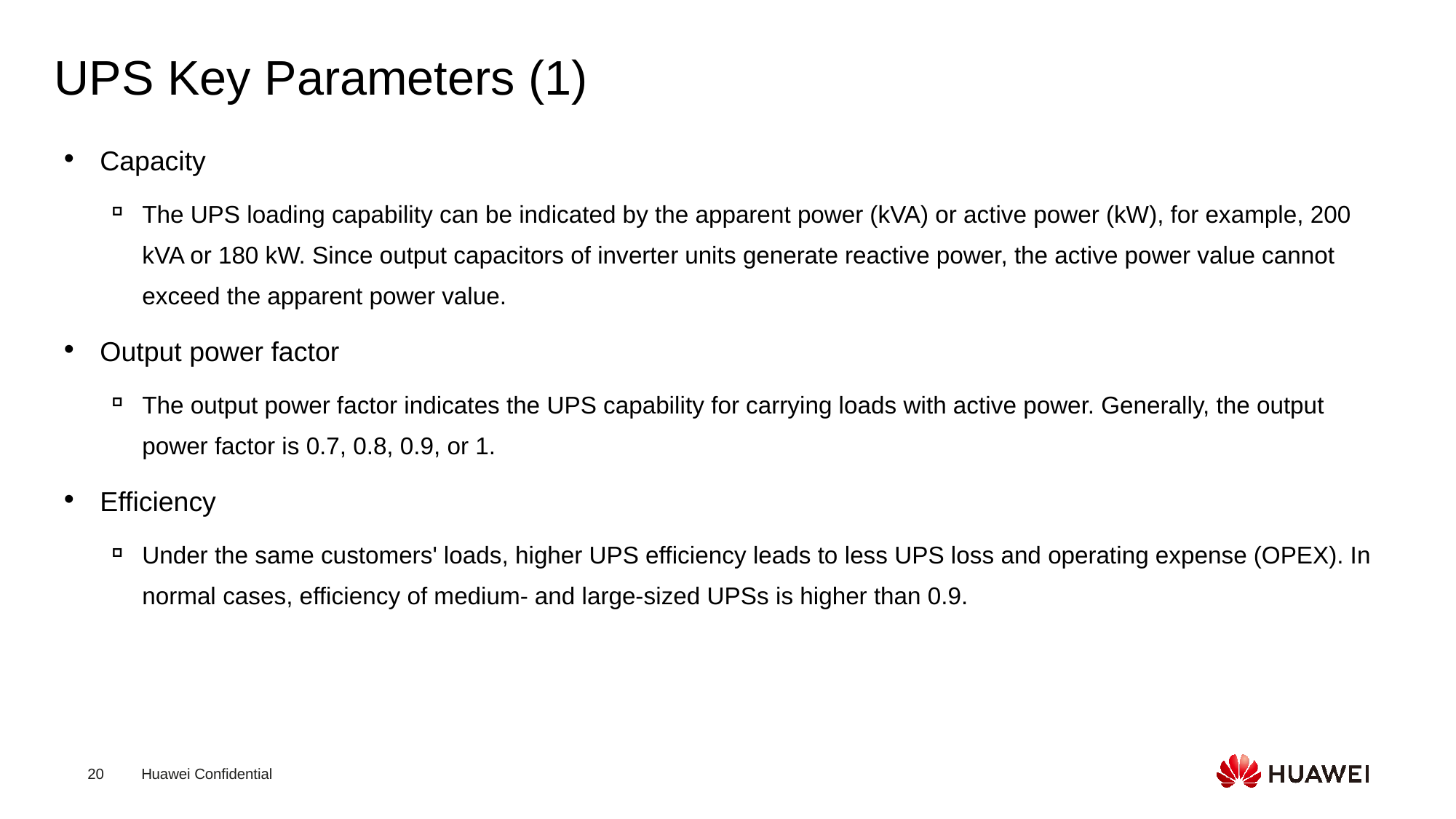

# UPS Key Parameters (1)
Capacity
The UPS loading capability can be indicated by the apparent power (kVA) or active power (kW), for example, 200 kVA or 180 kW. Since output capacitors of inverter units generate reactive power, the active power value cannot exceed the apparent power value.
Output power factor
The output power factor indicates the UPS capability for carrying loads with active power. Generally, the output power factor is 0.7, 0.8, 0.9, or 1.
Efficiency
Under the same customers' loads, higher UPS efficiency leads to less UPS loss and operating expense (OPEX). In normal cases, efficiency of medium- and large-sized UPSs is higher than 0.9.